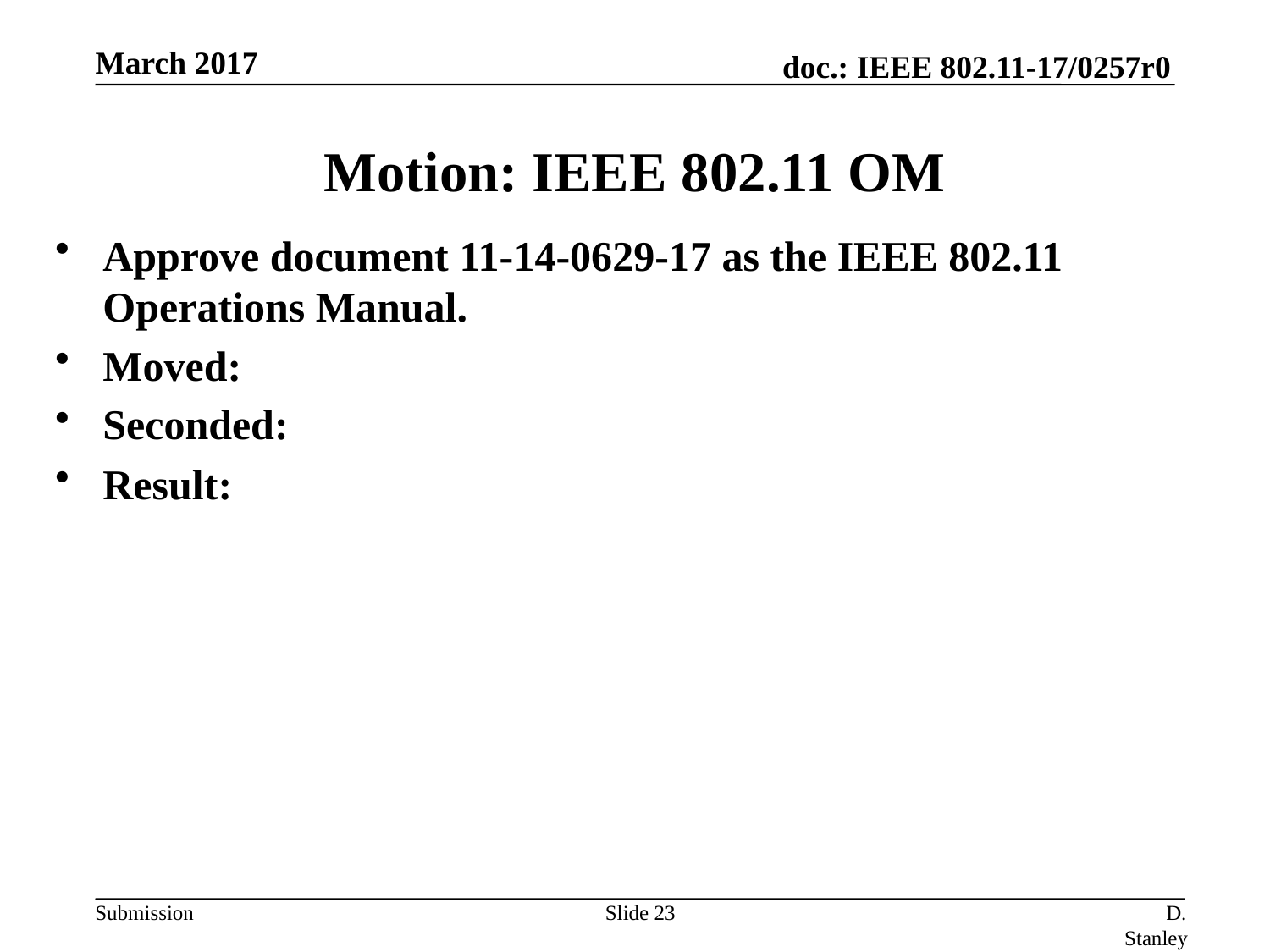

March 2017
# Motion: IEEE 802.11 OM
Approve document 11-14-0629-17 as the IEEE 802.11 Operations Manual.
Moved:
Seconded:
Result:
Slide 23
D. Stanley, HP Enterprise